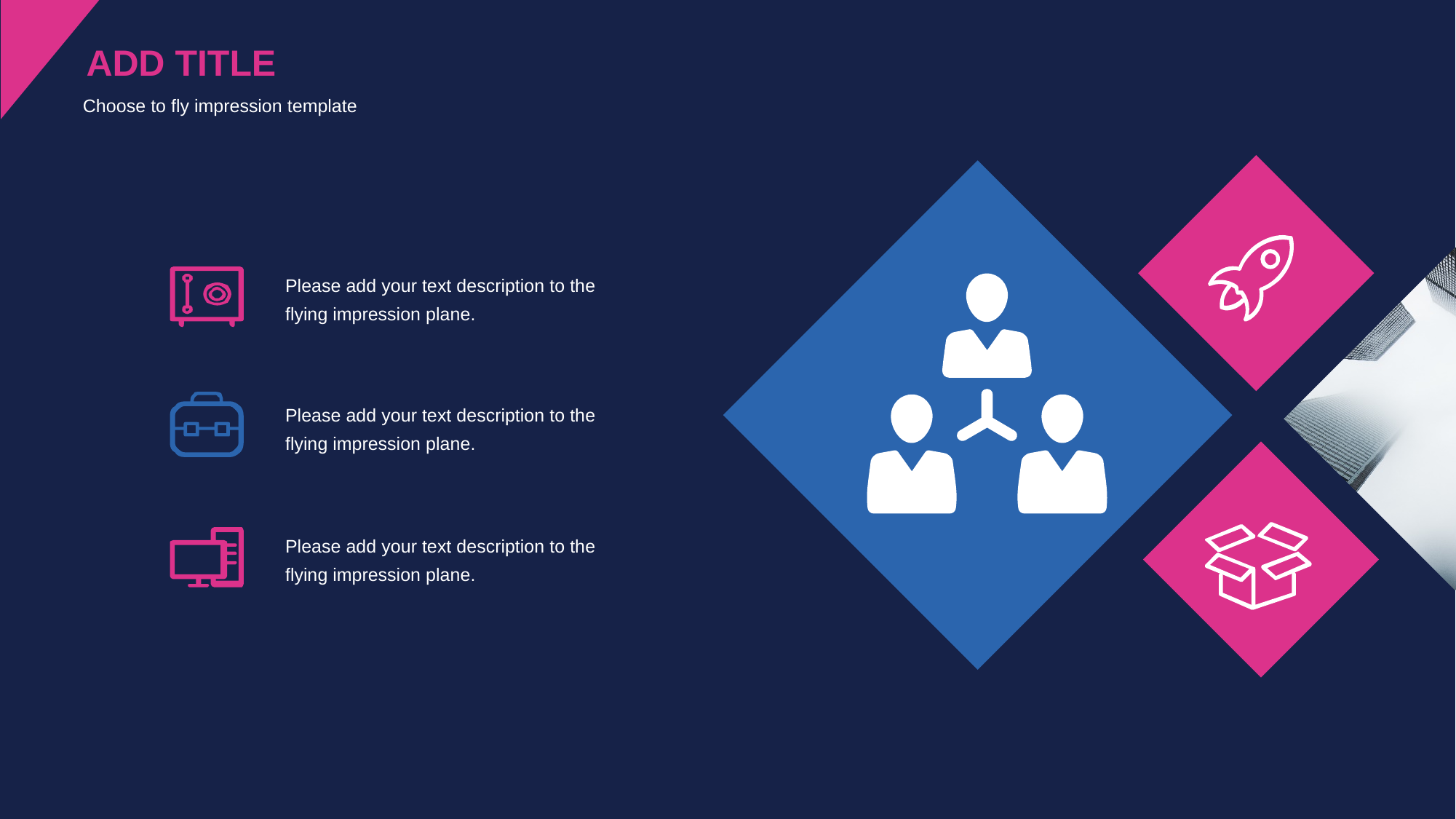

ADD TITLE
Choose to fly impression template

Please add your text description to the flying impression plane.

Please add your text description to the flying impression plane.

Please add your text description to the flying impression plane.